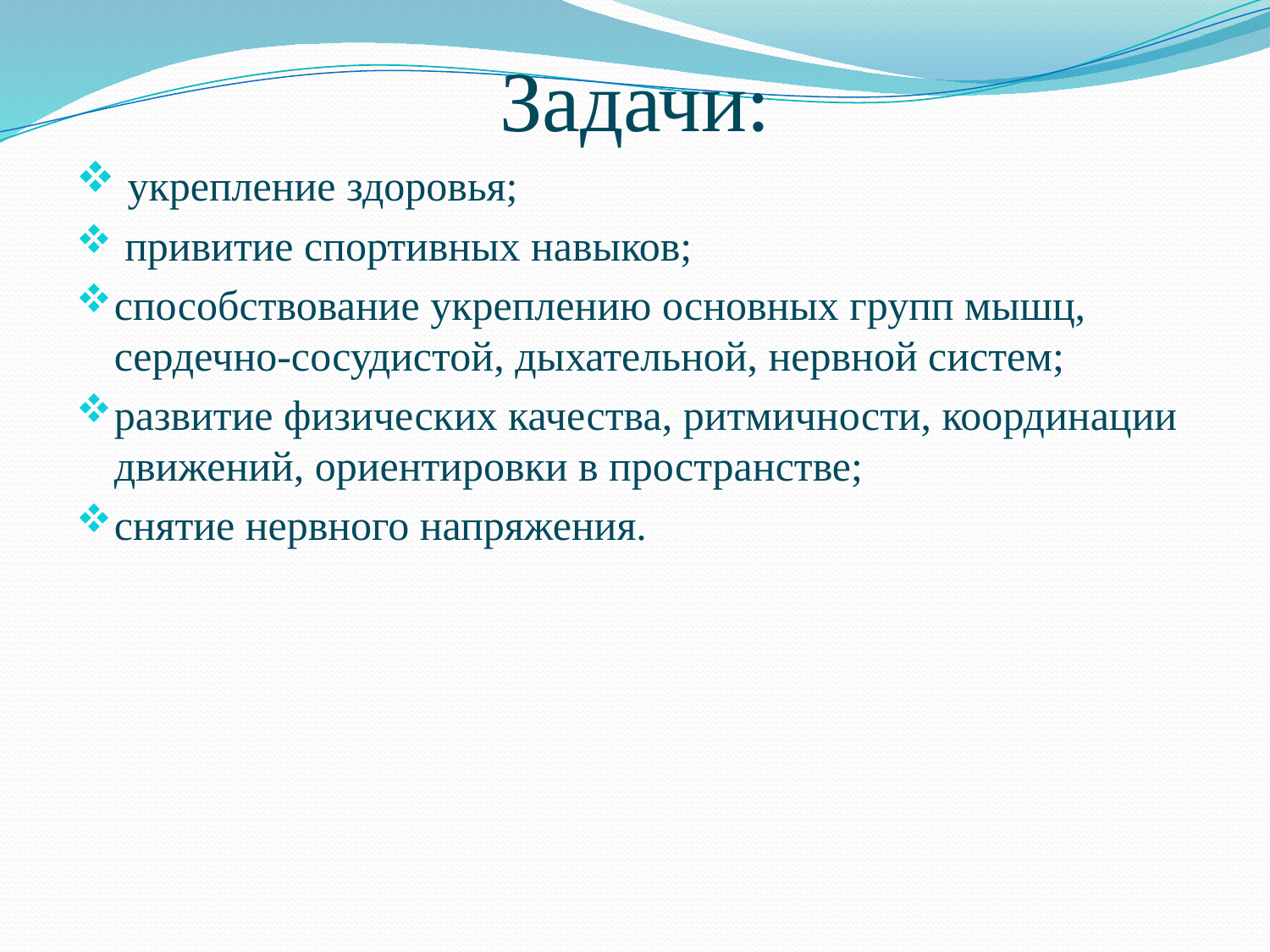

# Задачи:
 укрепление здоровья;
 привитие спортивных навыков;
способствование укреплению основных групп мышц, сердечно-сосудистой, дыхательной, нервной систем;
развитие физических качества, ритмичности, координации движений, ориентировки в пространстве;
снятие нервного напряжения.